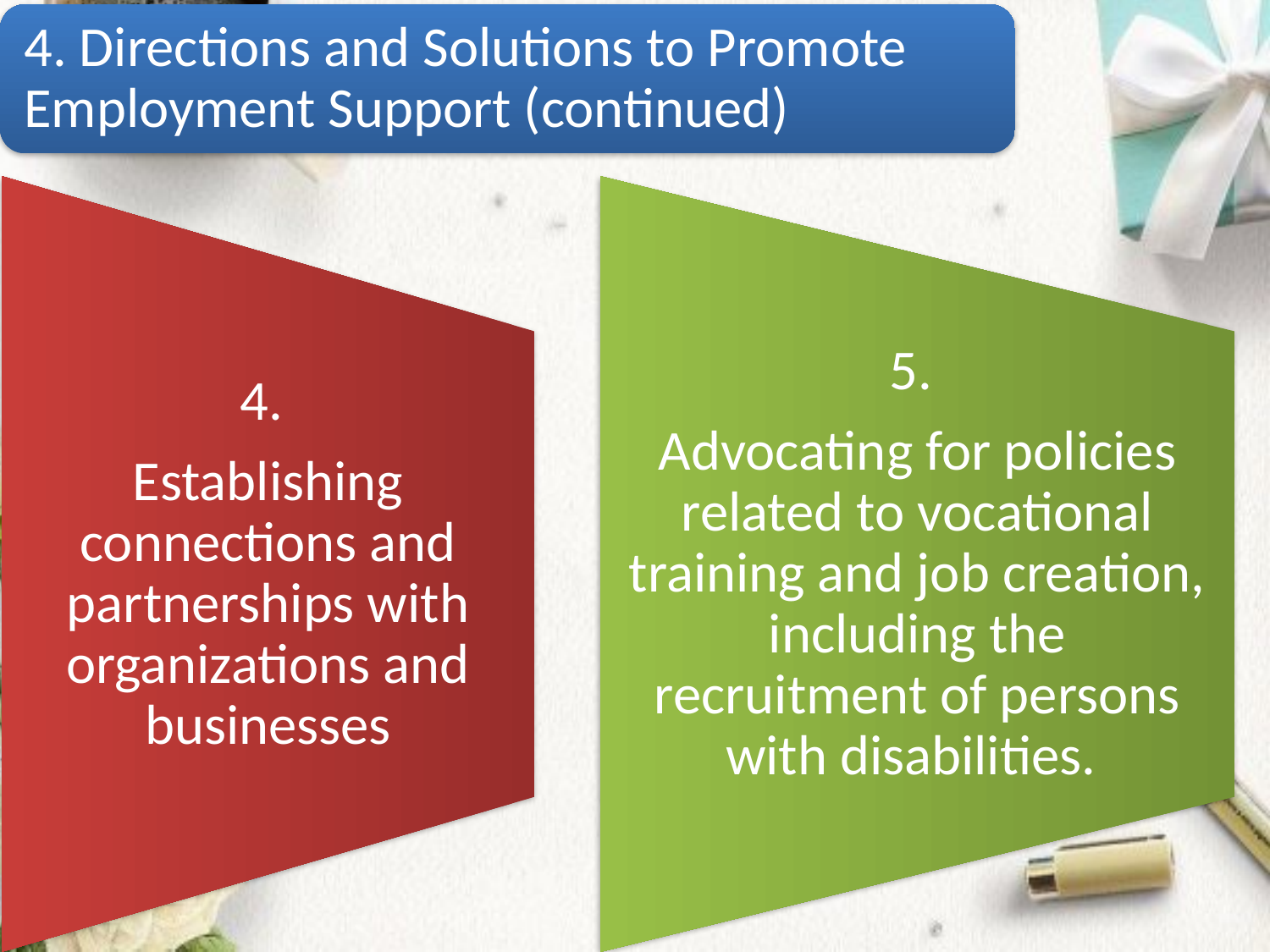

4. Directions and Solutions to Promote Employment Support (continued)

4.
Establishing connections and partnerships with organizations and businesses
5.
Advocating for policies related to vocational training and job creation, including the recruitment of persons with disabilities.